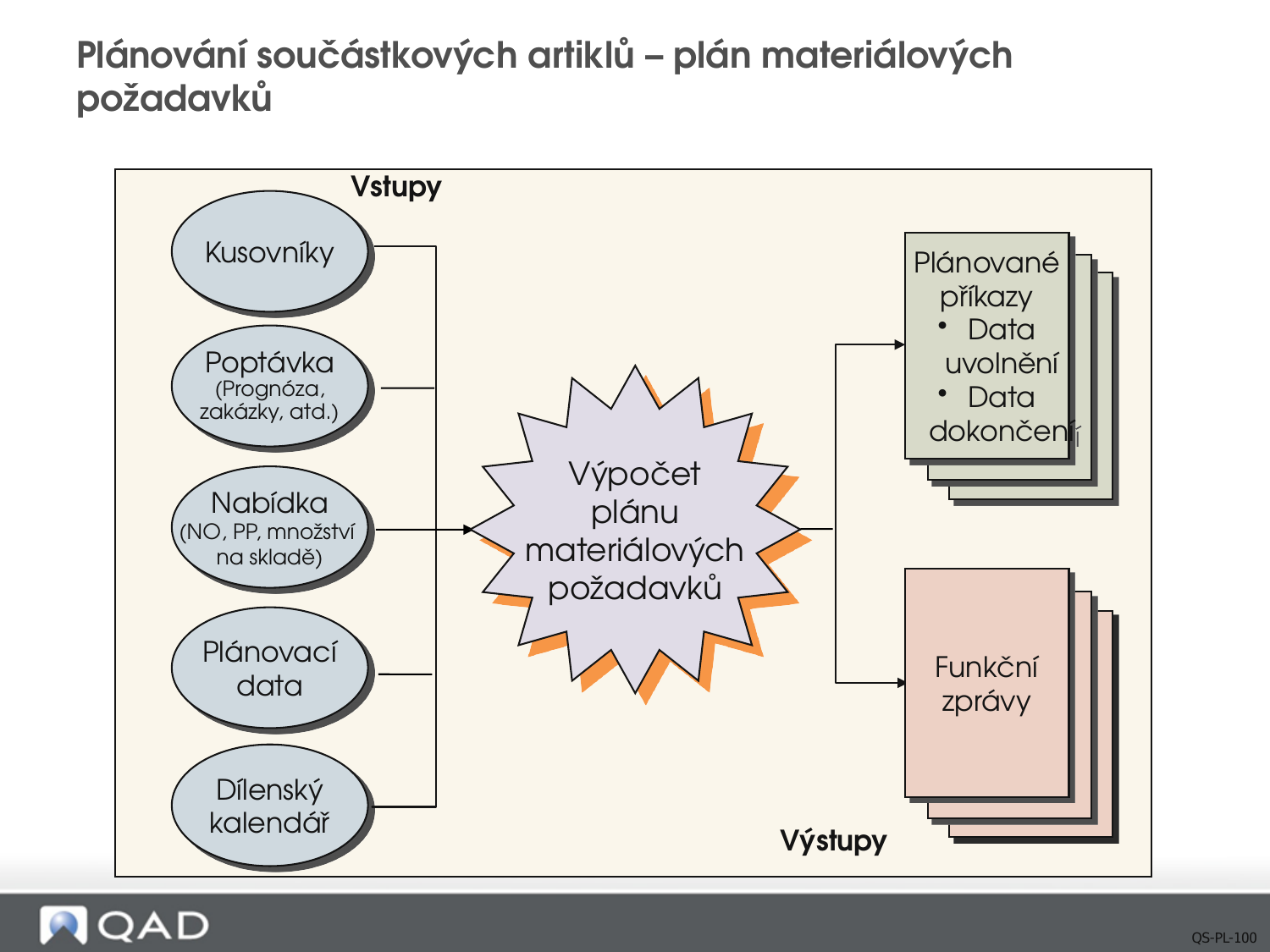

# Plánování součástkových artiklů – plán materiálových požadavků
Vstupy

Kusovníky
Plánované
příkazy
Data
uvolnění
Data
dokončení

Poptávka
(Prognóza,
zakázky, atd.)

Výpočet
plánu
materiálových
požadavků

Nabídka
(NO, PP, množství
na skladě)

Funkční
zprávy

Plánovací
data

Dílenský
kalendář
Výstupy
QS-PL-100